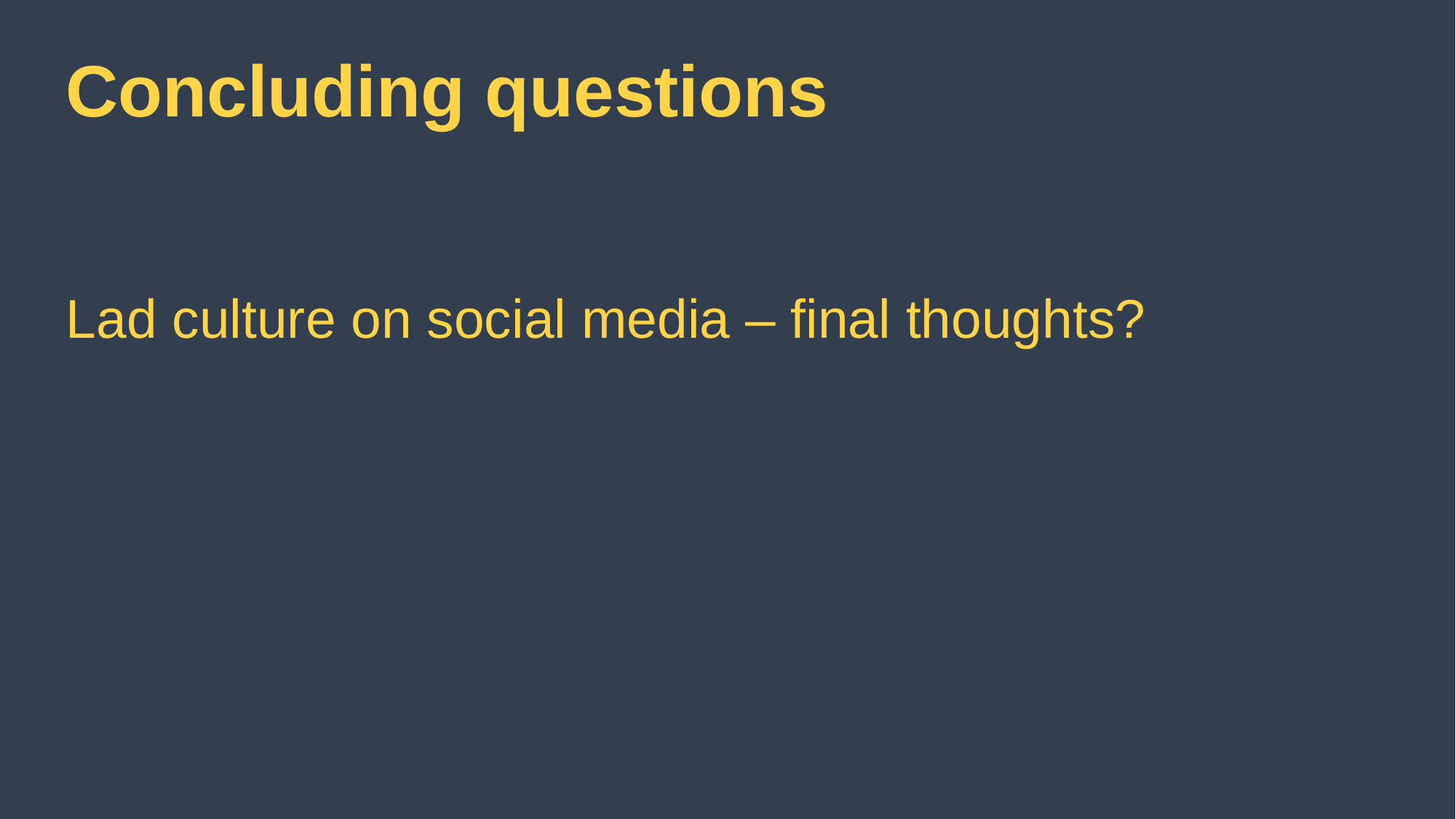

Concluding questions
Lad culture on social media – final thoughts?